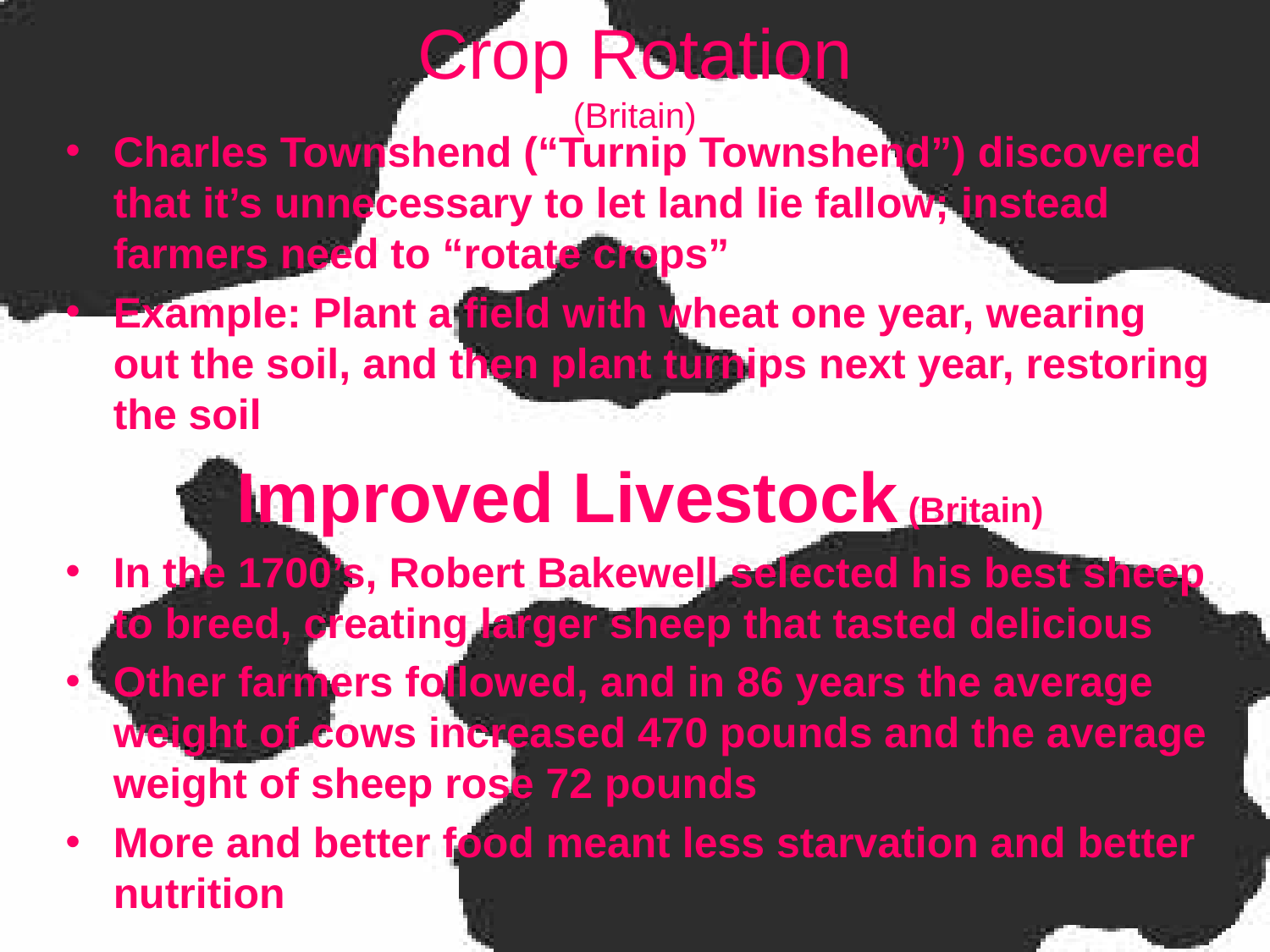

Charles Townshend (“Turnip Townshend”) discovered that it’s unnecessary to let land lie fallow; instead farmers need to “rotate crops”
Example: Plant a field with wheat one year, wearing out the soil, and then plant turnips next year, restoring the soil
Improved Livestock (Britain)
In the 1700’s, Robert Bakewell selected his best sheep to breed, creating larger sheep that tasted delicious
Other farmers followed, and in 86 years the average weight of cows increased 470 pounds and the average weight of sheep rose 72 pounds
More and better food meant less starvation and better nutrition

# Crop Rotation (Britain)